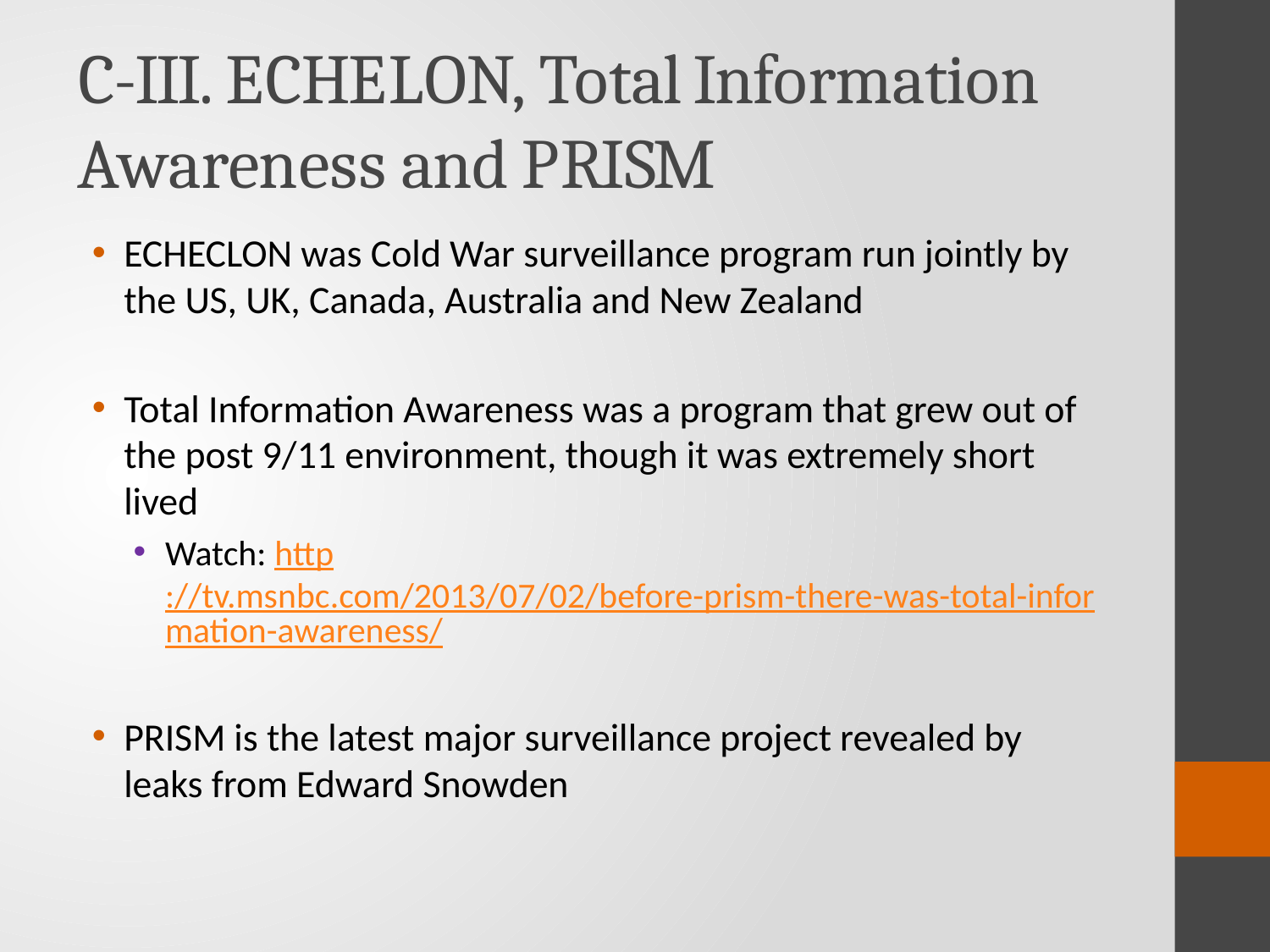

# C-III. ECHELON, Total Information Awareness and PRISM
ECHECLON was Cold War surveillance program run jointly by the US, UK, Canada, Australia and New Zealand

Total Information Awareness was a program that grew out of the post 9/11 environment, though it was extremely short lived
Watch: http://tv.msnbc.com/2013/07/02/before-prism-there-was-total-information-awareness/

PRISM is the latest major surveillance project revealed by leaks from Edward Snowden